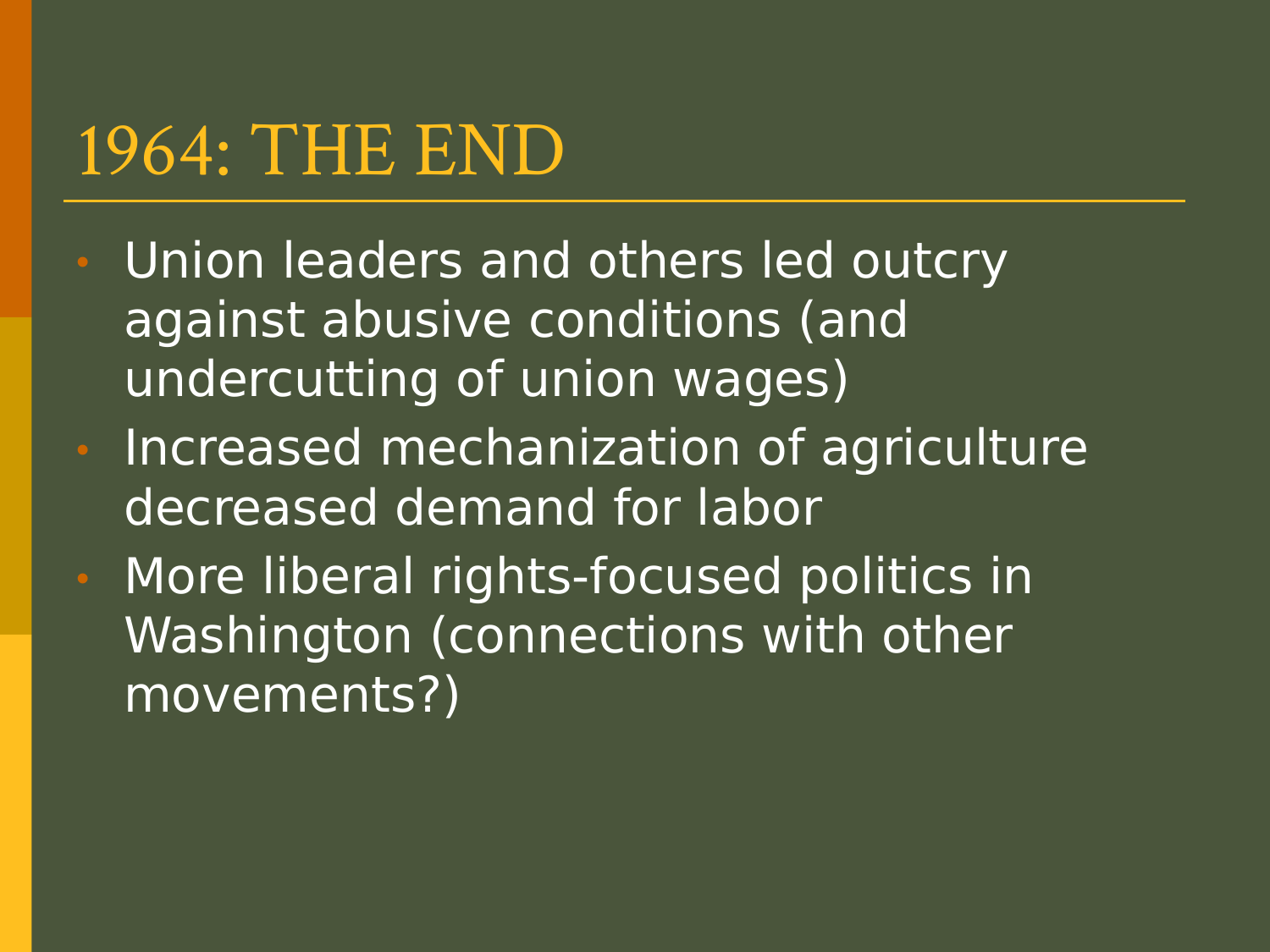

# 1964: THE END
Union leaders and others led outcry against abusive conditions (and undercutting of union wages)
Increased mechanization of agriculture decreased demand for labor
More liberal rights-focused politics in Washington (connections with other movements?)